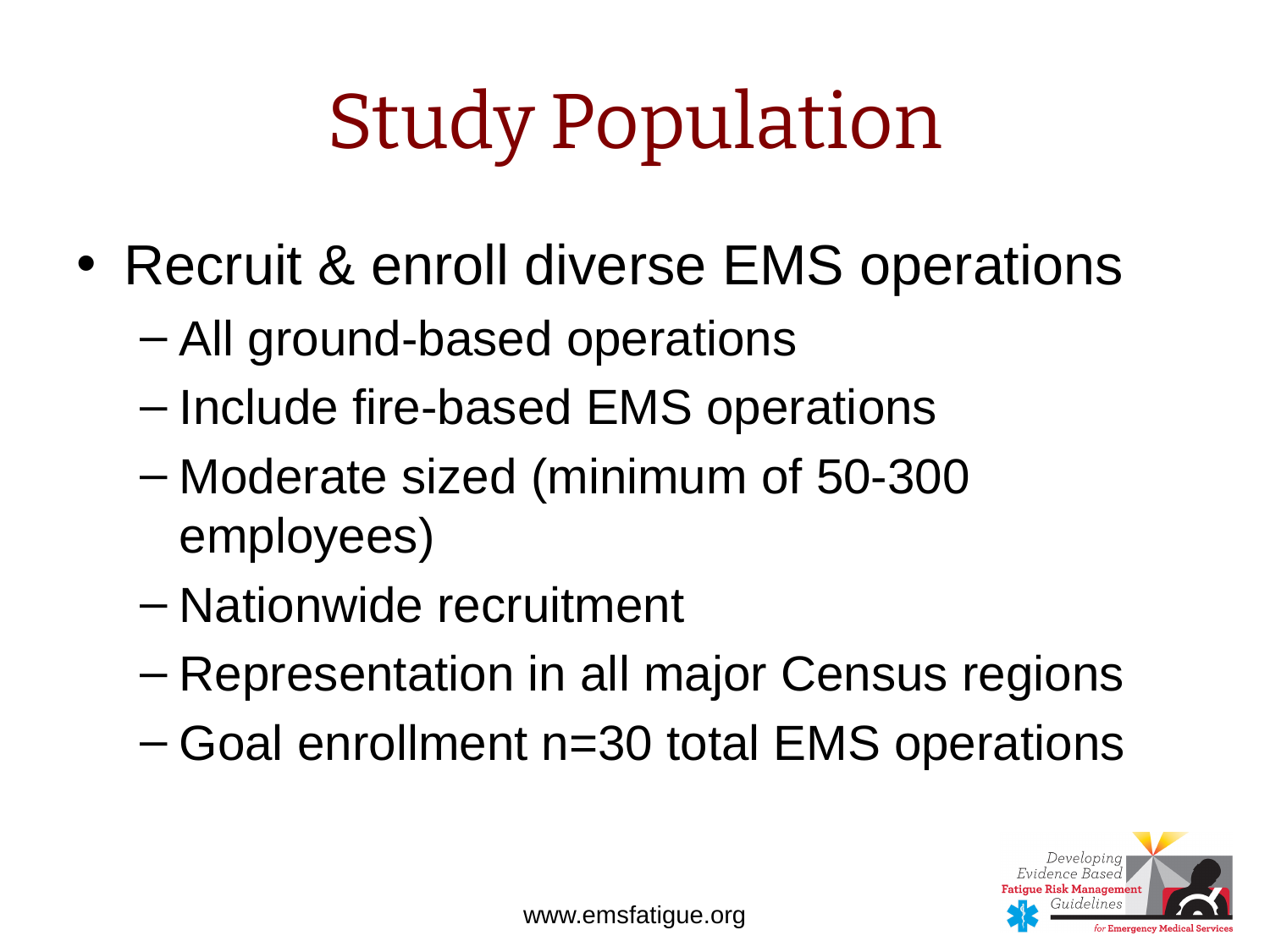

# Study Population
Recruit & enroll diverse EMS operations
All ground-based operations
Include fire-based EMS operations
Moderate sized (minimum of 50-300 employees)
Nationwide recruitment
Representation in all major Census regions
Goal enrollment n=30 total EMS operations
Do Not Circulate Without Permission of P.D. Patterson